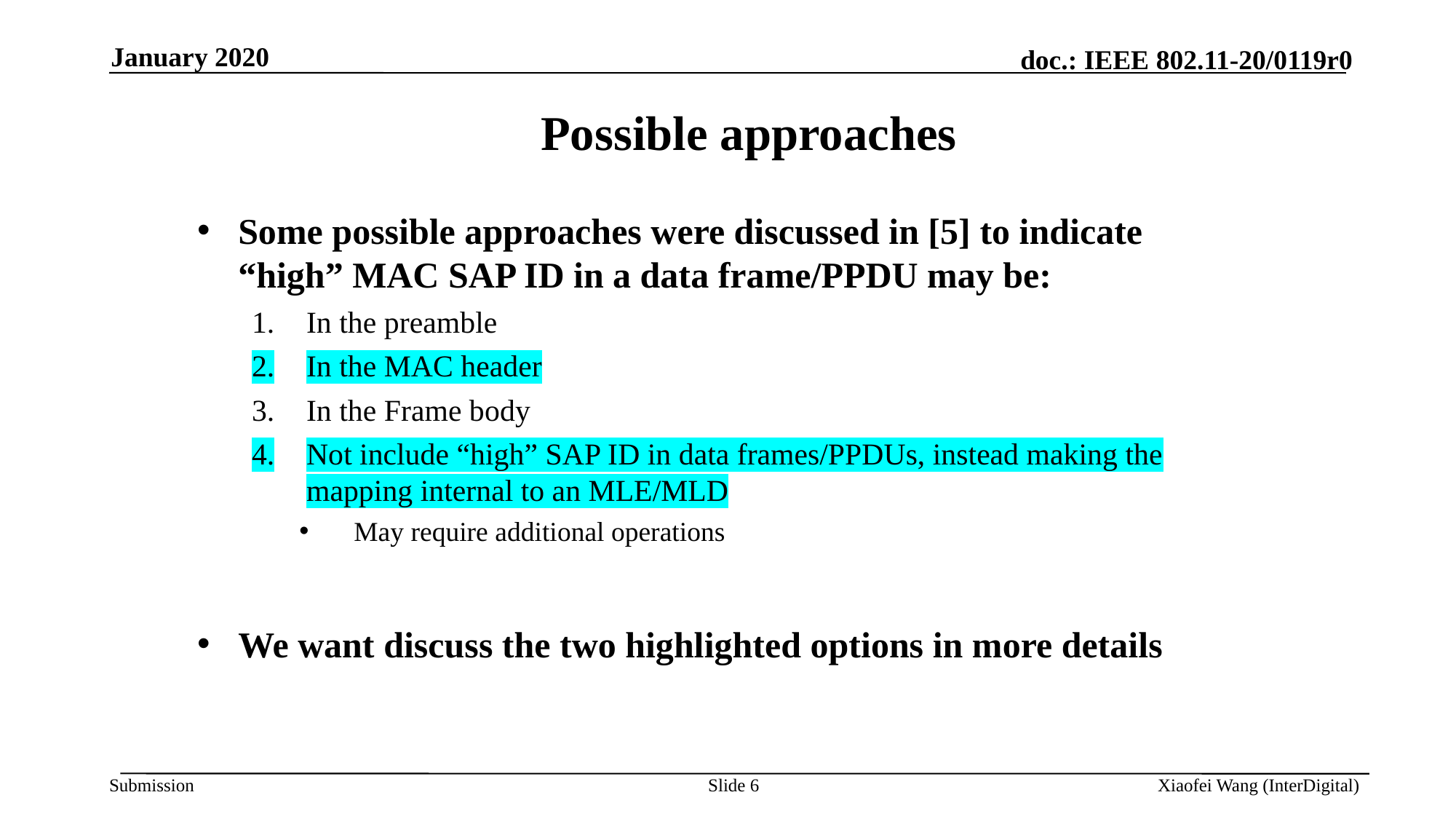

January 2020
# Possible approaches
Some possible approaches were discussed in [5] to indicate “high” MAC SAP ID in a data frame/PPDU may be:
In the preamble
In the MAC header
In the Frame body
Not include “high” SAP ID in data frames/PPDUs, instead making the mapping internal to an MLE/MLD
May require additional operations

We want discuss the two highlighted options in more details

Slide 6
Xiaofei Wang (InterDigital)